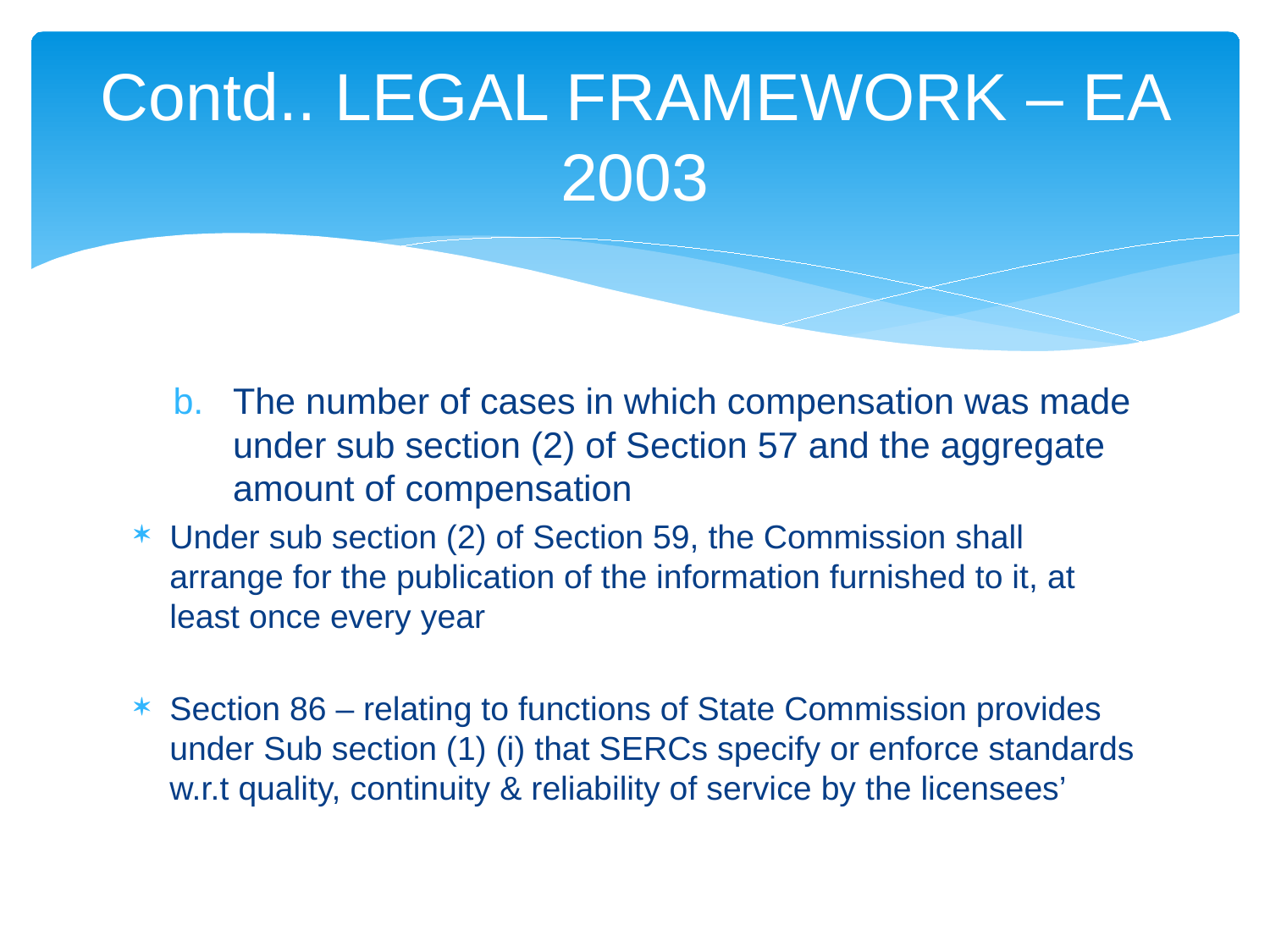

# Contd.. LEGAL FRAMEWORK – EA 2003
The number of cases in which compensation was made under sub section (2) of Section 57 and the aggregate amount of compensation
Under sub section (2) of Section 59, the Commission shall arrange for the publication of the information furnished to it, at least once every year

Section 86 – relating to functions of State Commission provides under Sub section (1) (i) that SERCs specify or enforce standards w.r.t quality, continuity & reliability of service by the licensees’